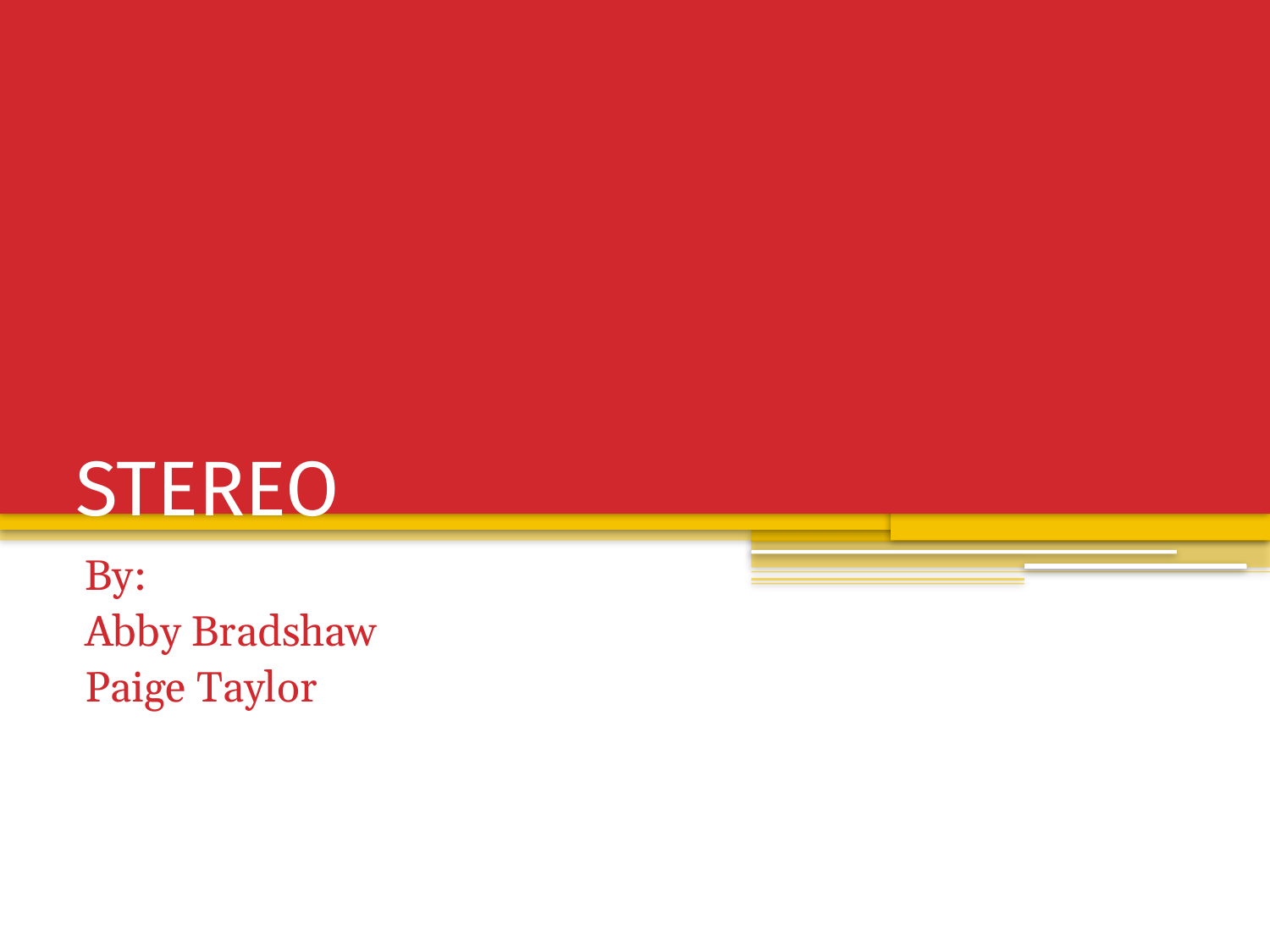

# STEREO
By:
Abby Bradshaw
Paige Taylor